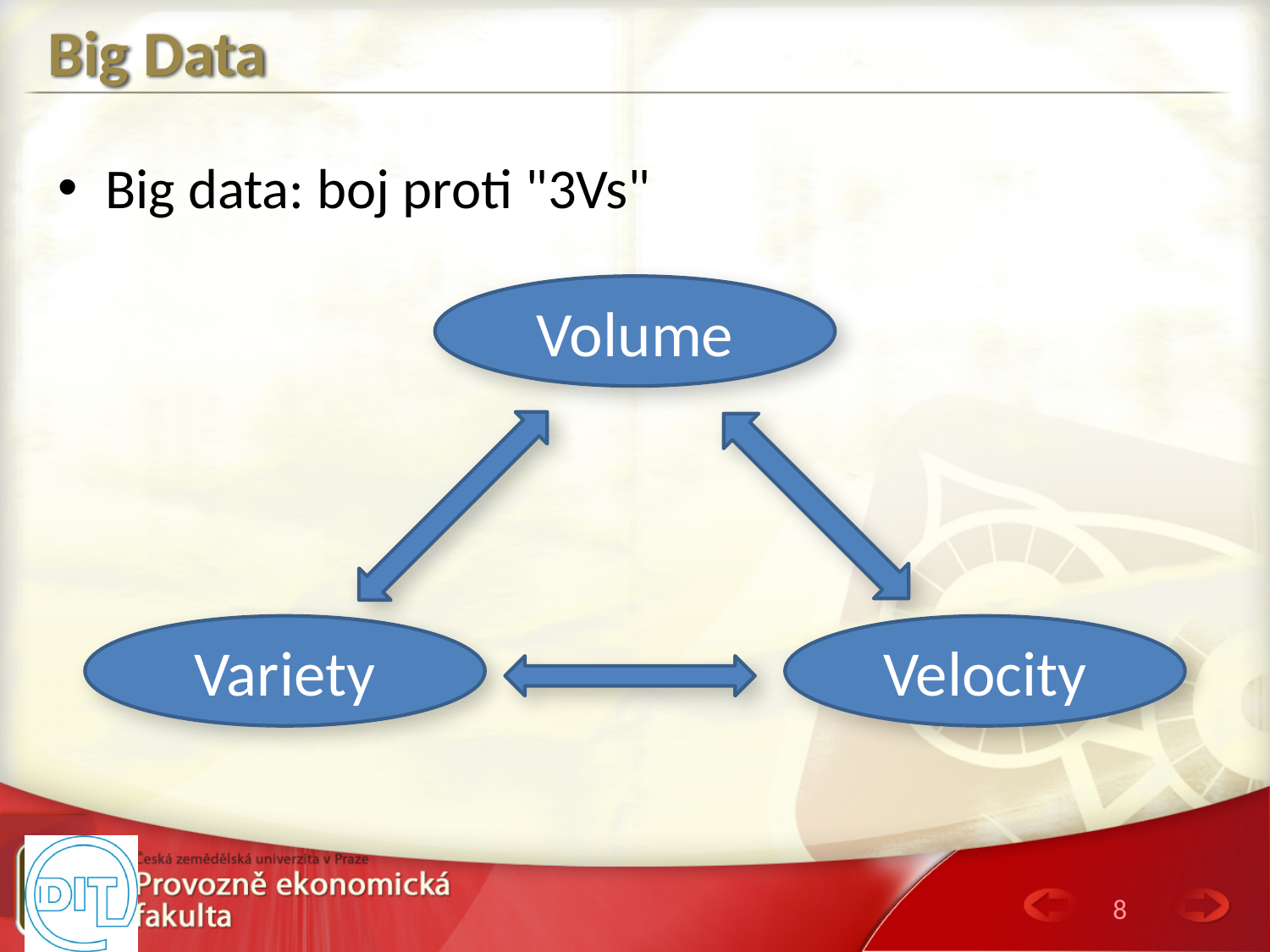

# Big Data
Big data: boj proti "3Vs"
Volume

Variety
Velocity